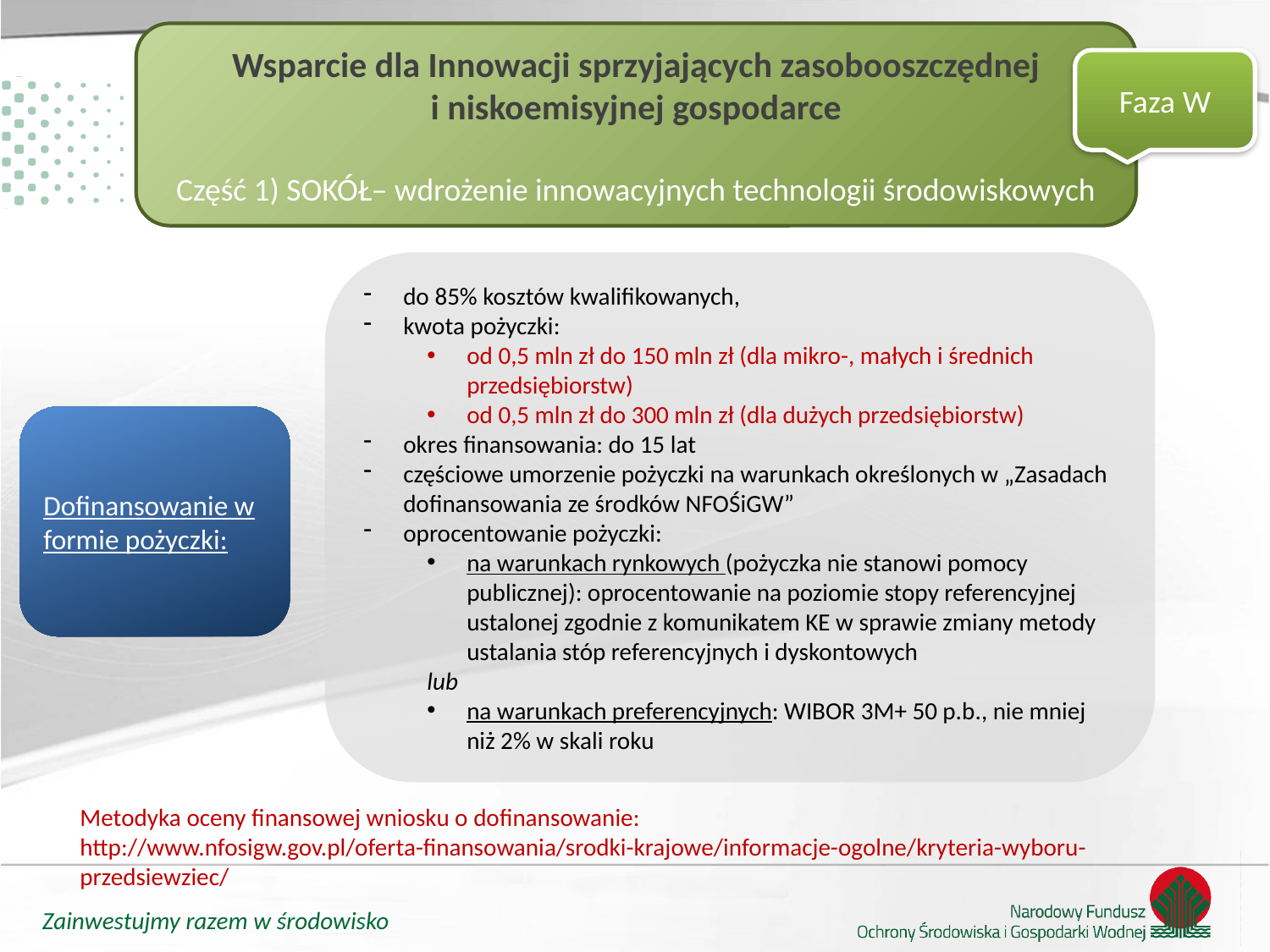

Wsparcie dla Innowacji sprzyjających zasobooszczędnej i niskoemisyjnej gospodarce

Część 1) SOKÓŁ– wdrożenie innowacyjnych technologii środowiskowych

Faza W
do 85% kosztów kwalifikowanych,
kwota pożyczki:
od 0,5 mln zł do 150 mln zł (dla mikro-, małych i średnich przedsiębiorstw)
od 0,5 mln zł do 300 mln zł (dla dużych przedsiębiorstw)
okres finansowania: do 15 lat
częściowe umorzenie pożyczki na warunkach określonych w „Zasadach dofinansowania ze środków NFOŚiGW”
oprocentowanie pożyczki:
na warunkach rynkowych (pożyczka nie stanowi pomocy publicznej): oprocentowanie na poziomie stopy referencyjnej ustalonej zgodnie z komunikatem KE w sprawie zmiany metody ustalania stóp referencyjnych i dyskontowych
lub
na warunkach preferencyjnych: WIBOR 3M+ 50 p.b., nie mniej niż 2% w skali roku
Dofinansowanie w formie pożyczki:
Metodyka oceny finansowej wniosku o dofinansowanie: http://www.nfosigw.gov.pl/oferta-finansowania/srodki-krajowe/informacje-ogolne/kryteria-wyboru-przedsiewziec/